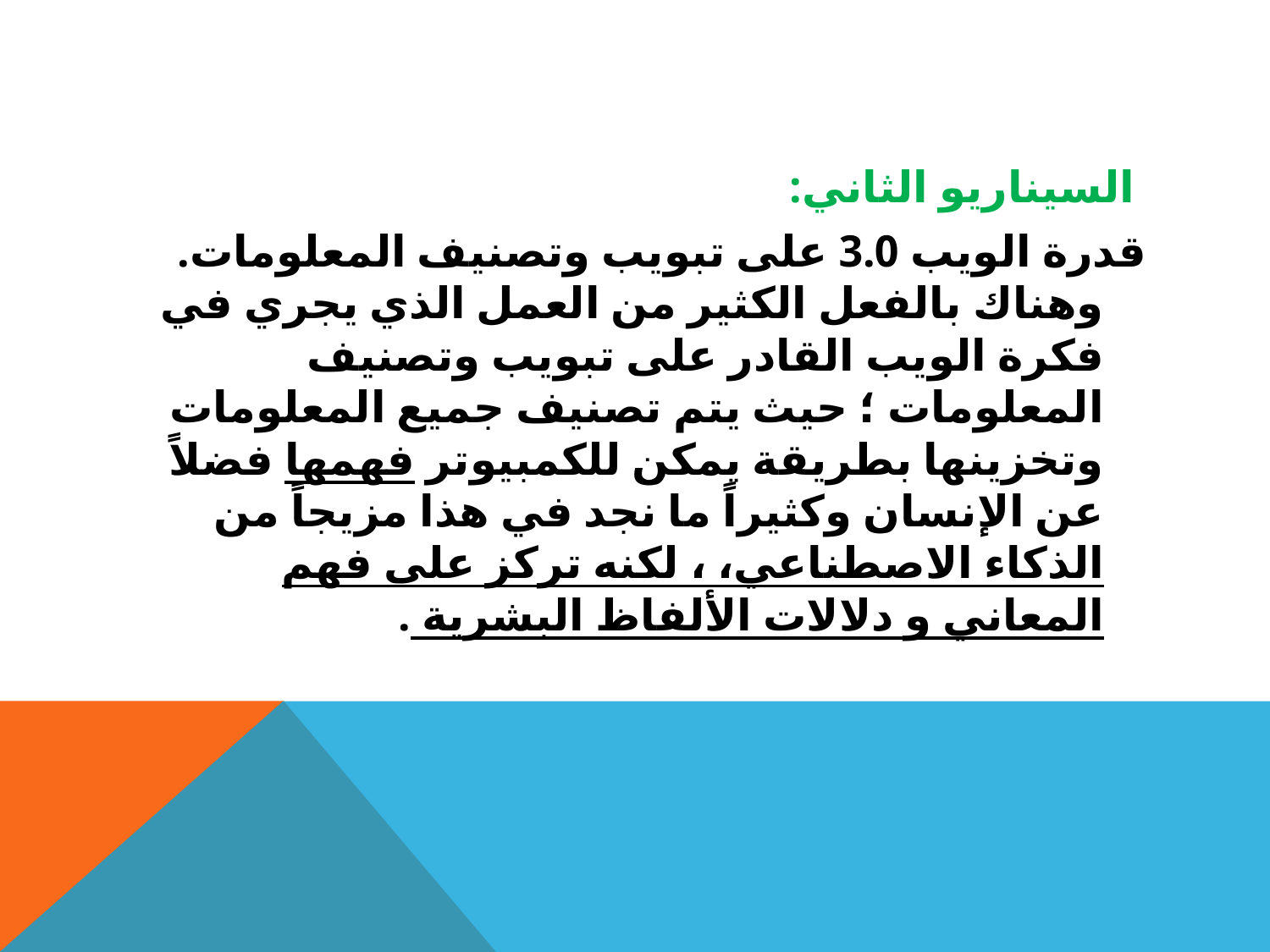

#
 السيناريو الثاني:
قدرة الويب 3.0 على تبويب وتصنيف المعلومات. وهناك بالفعل الكثير من العمل الذي يجري في فكرة الويب القادر على تبويب وتصنيف المعلومات ؛ حيث يتم تصنيف جميع المعلومات وتخزينها بطريقة يمكن للكمبيوتر فهمها فضلاً عن الإنسان وكثيراً ما نجد في هذا مزيجاً من الذكاء الاصطناعي، ، لكنه تركز على فهم المعاني و دلالات الألفاظ البشرية .